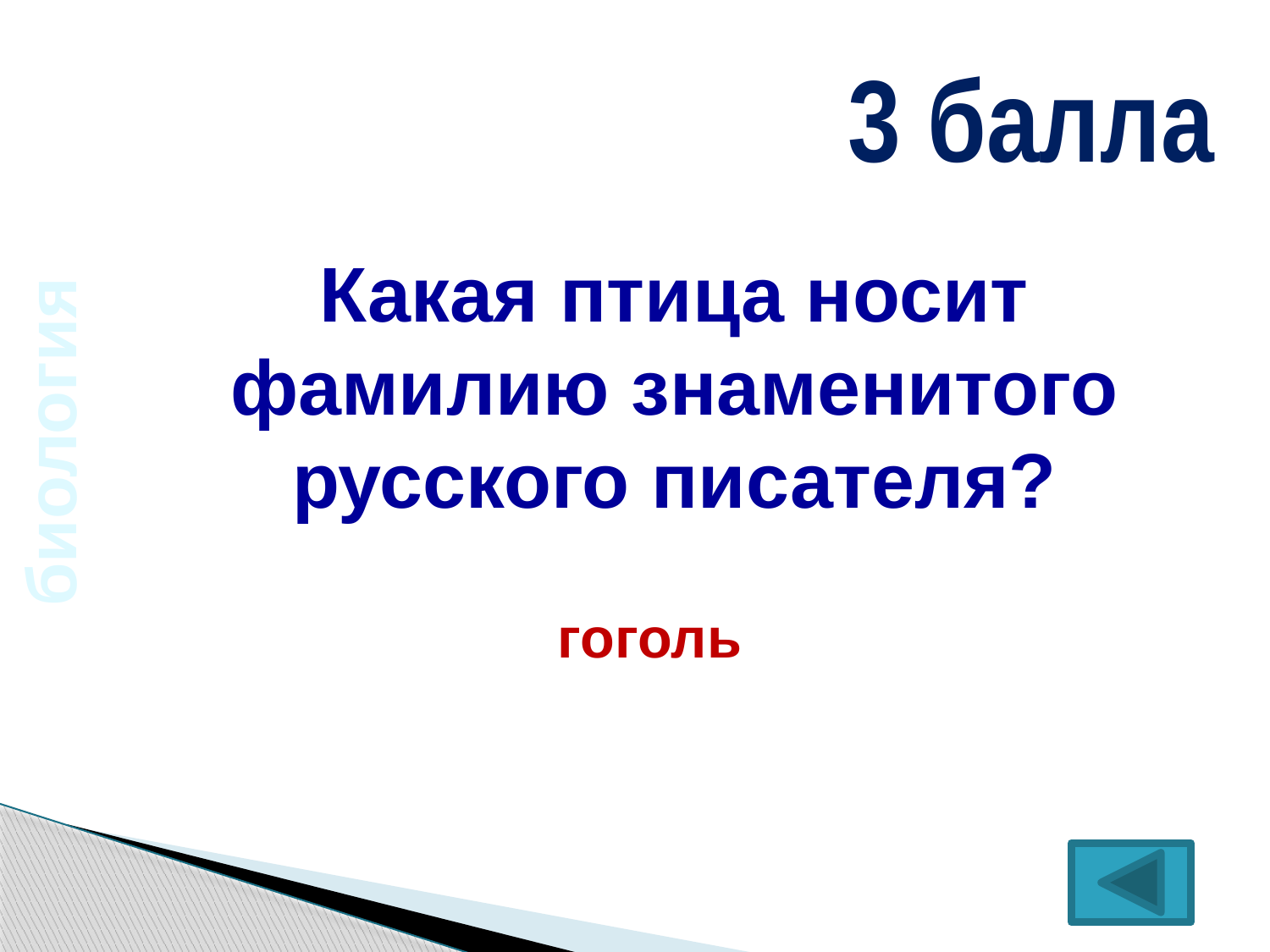

3 балла
Какая птица носит фамилию знаменитого русского писателя?
биология
гоголь